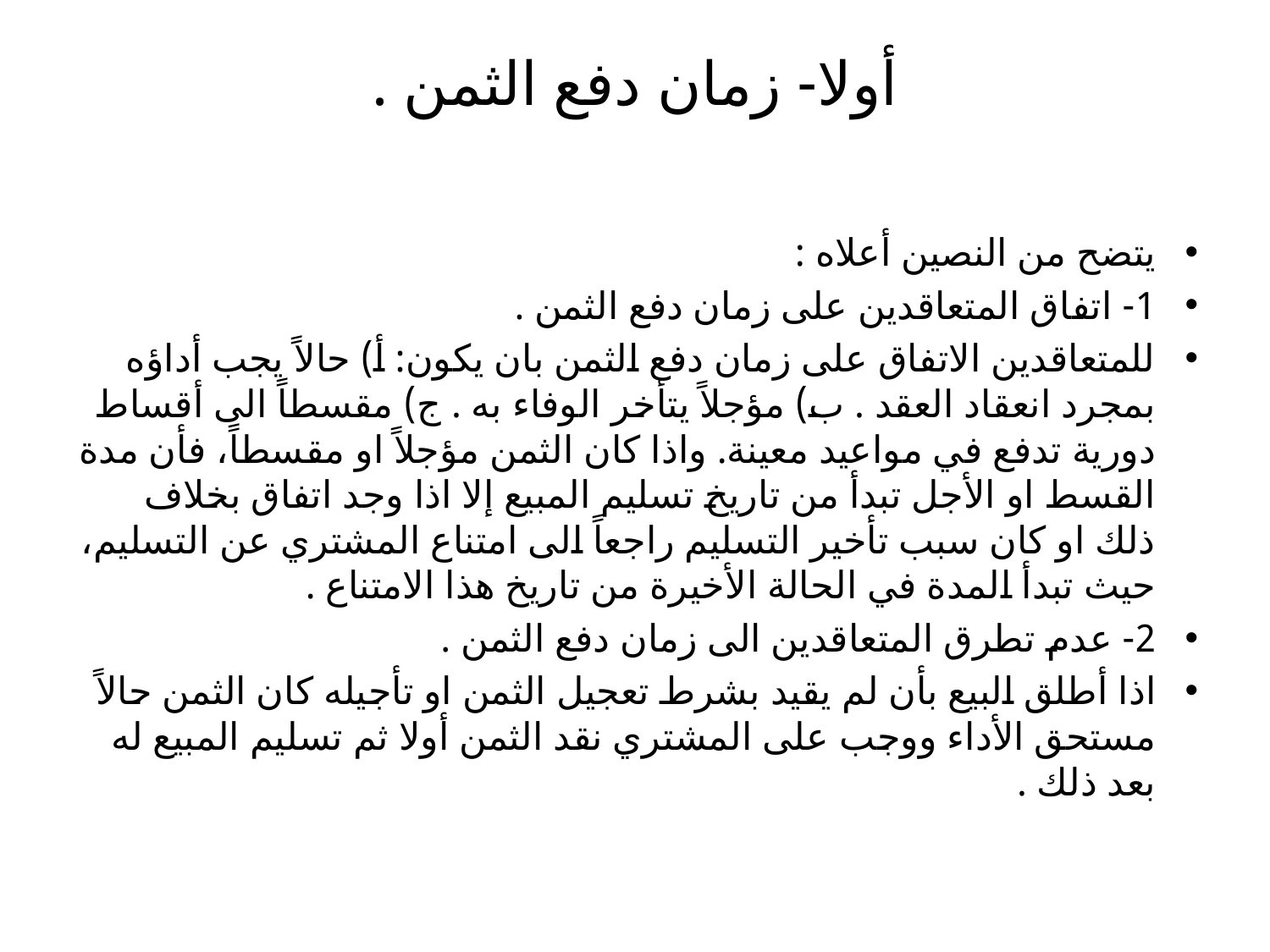

# أولا- زمان دفع الثمن .
يتضح من النصين أعلاه :
1- اتفاق المتعاقدين على زمان دفع الثمن .
للمتعاقدين الاتفاق على زمان دفع الثمن بان يكون: أ) حالاً يجب أداؤه بمجرد انعقاد العقد . ب) مؤجلاً يتأخر الوفاء به . ج) مقسطاً الى أقساط دورية تدفع في مواعيد معينة. واذا كان الثمن مؤجلاً او مقسطاً، فأن مدة القسط او الأجل تبدأ من تاريخ تسليم المبيع إلا اذا وجد اتفاق بخلاف ذلك او كان سبب تأخير التسليم راجعاً الى امتناع المشتري عن التسليم، حيث تبدأ المدة في الحالة الأخيرة من تاريخ هذا الامتناع .
2- عدم تطرق المتعاقدين الى زمان دفع الثمن .
اذا أطلق البيع بأن لم يقيد بشرط تعجيل الثمن او تأجيله كان الثمن حالاً مستحق الأداء ووجب على المشتري نقد الثمن أولا ثم تسليم المبيع له بعد ذلك .